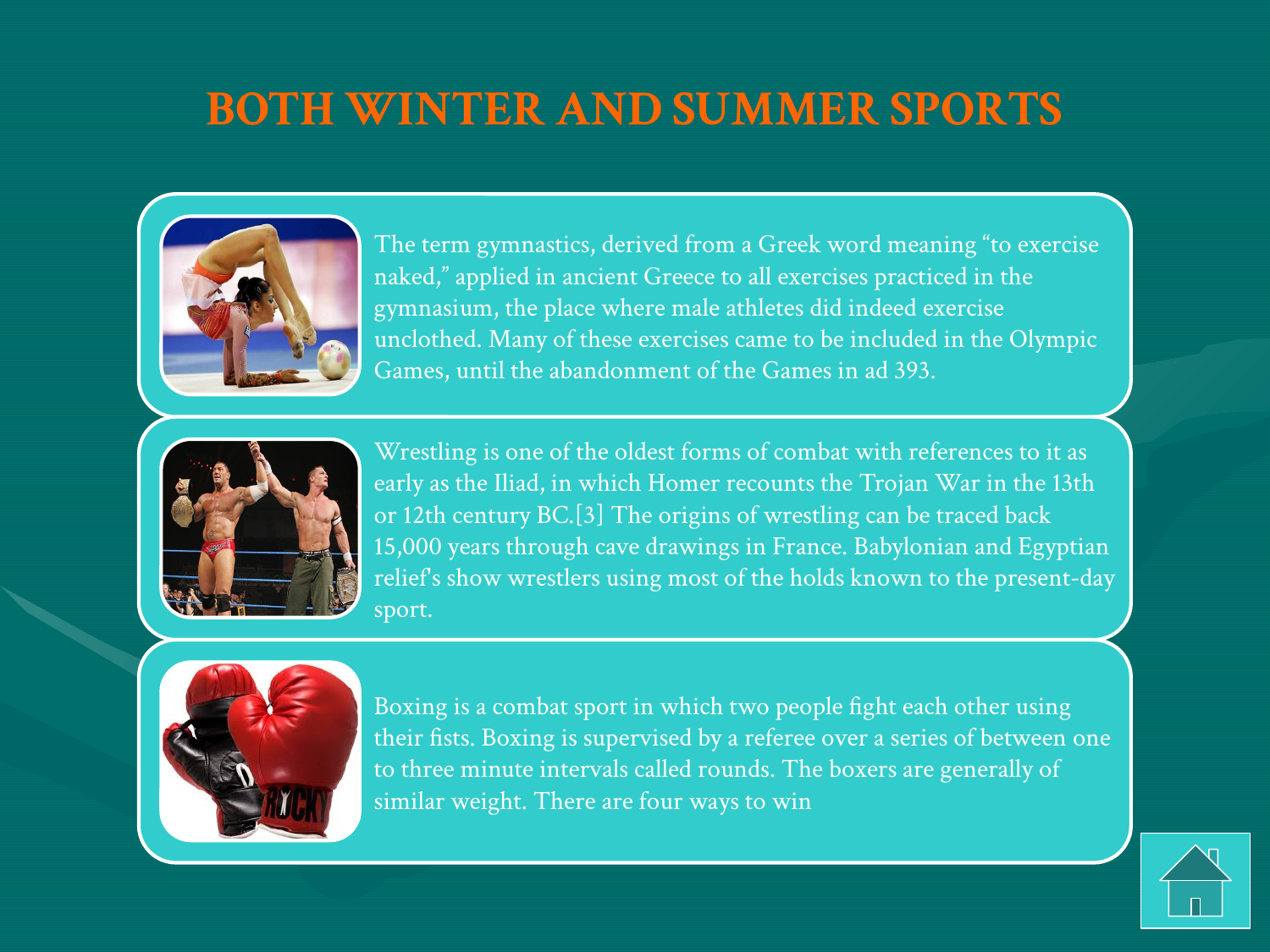

BOTH WINTER AND SUMMER SPORTS
The term gymnastics, derived from a Greek word meaning “to exercise naked,” applied in ancient Greece to all exercises practiced in the gymnasium, the place where male athletes did indeed exercise unclothed. Many of these exercises came to be included in the Olympic Games, until the abandonment of the Games in ad 393.
Wrestling is one of the oldest forms of combat with references to it as early as the Iliad, in which Homer recounts the Trojan War in the 13th or 12th century BC.[3] The origins of wrestling can be traced back 15,000 years through cave drawings in France. Babylonian and Egyptian relief's show wrestlers using most of the holds known to the present-day sport.
Boxing is a combat sport in which two people fight each other using their fists. Boxing is supervised by a referee over a series of between one to three minute intervals called rounds. The boxers are generally of similar weight. There are four ways to win